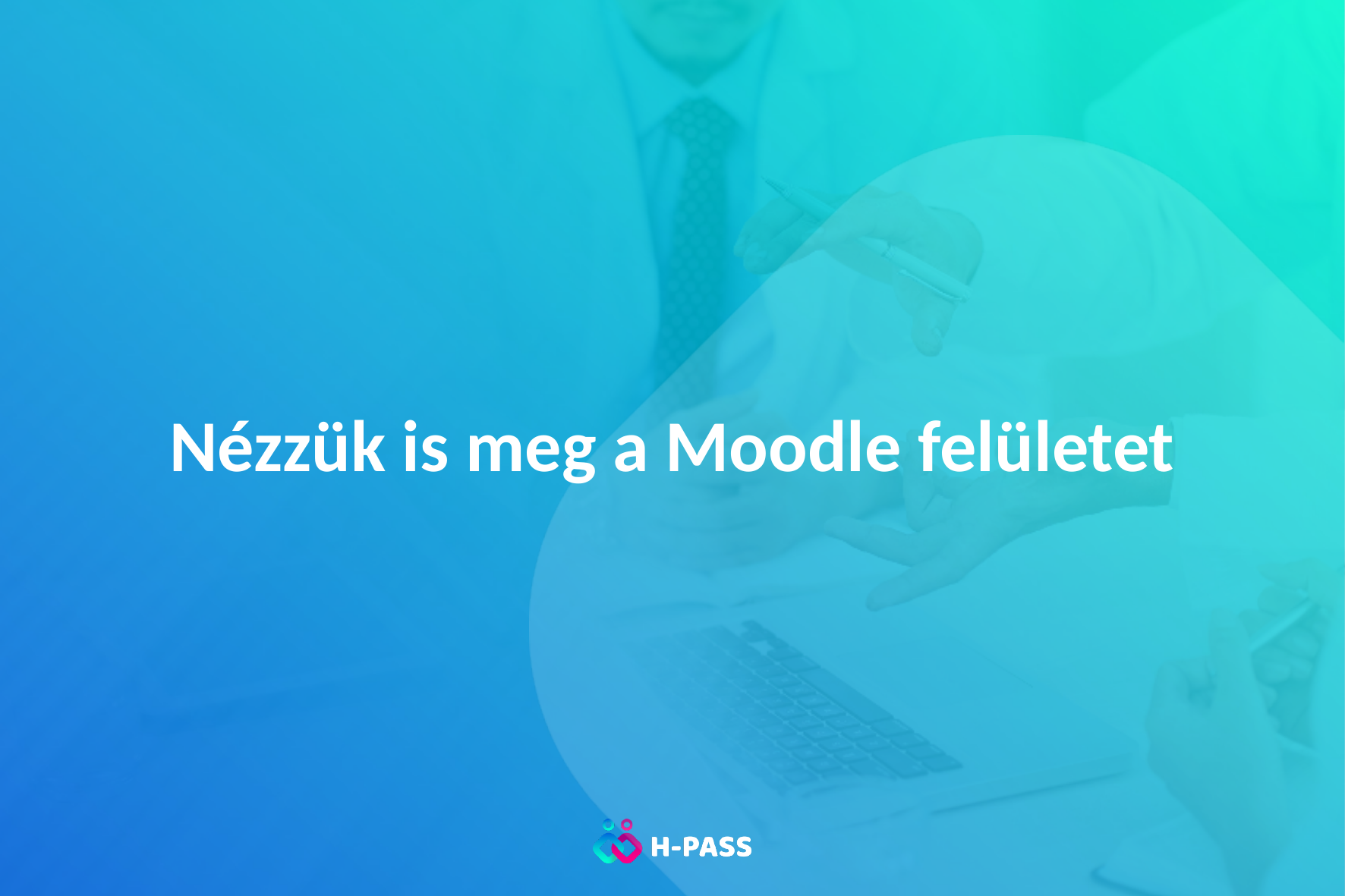

# Nézzük is meg a Moodle felületet